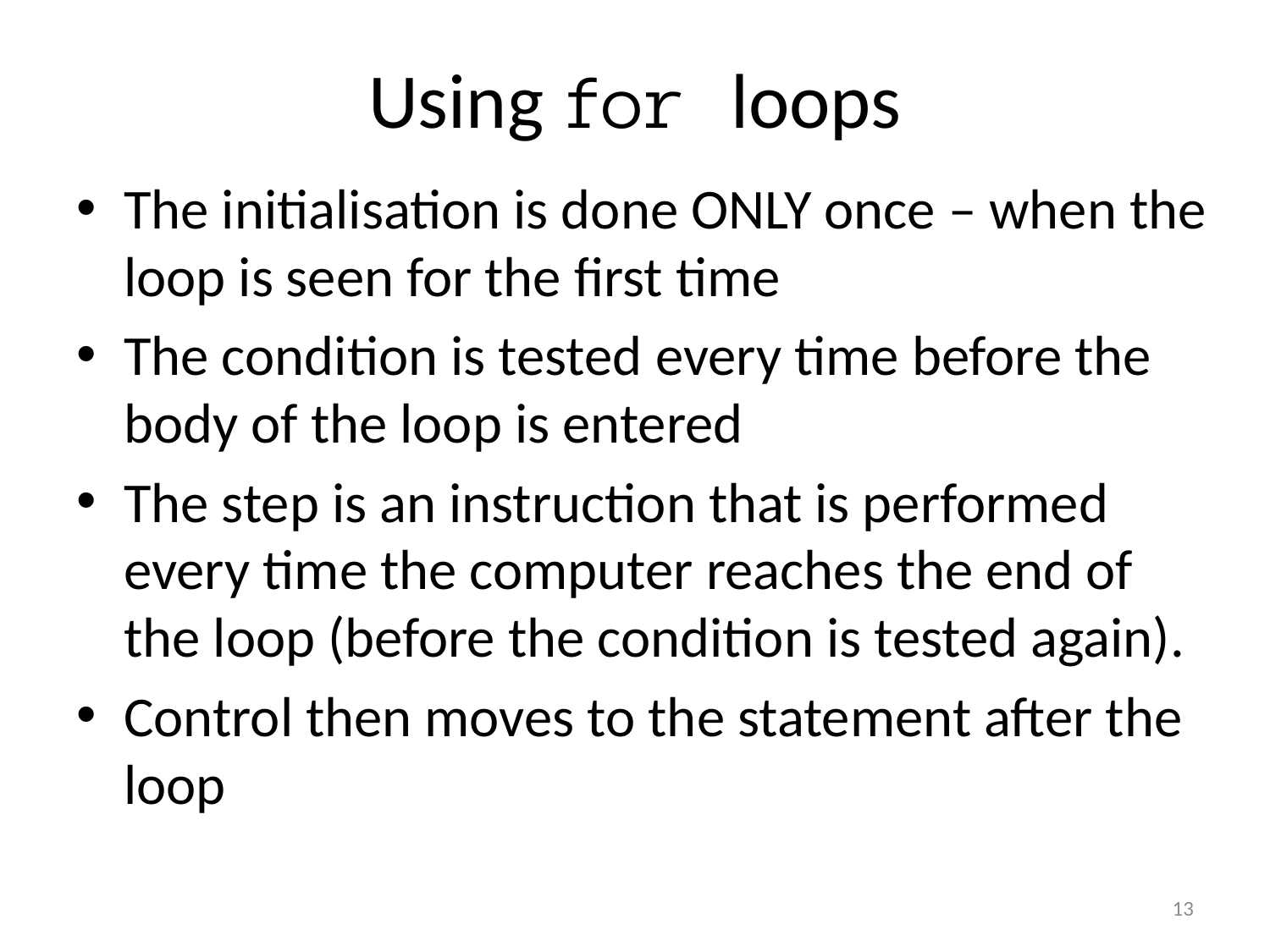

# Using for loops
The initialisation is done ONLY once – when the loop is seen for the first time
The condition is tested every time before the body of the loop is entered
The step is an instruction that is performed every time the computer reaches the end of the loop (before the condition is tested again).
Control then moves to the statement after the loop

13